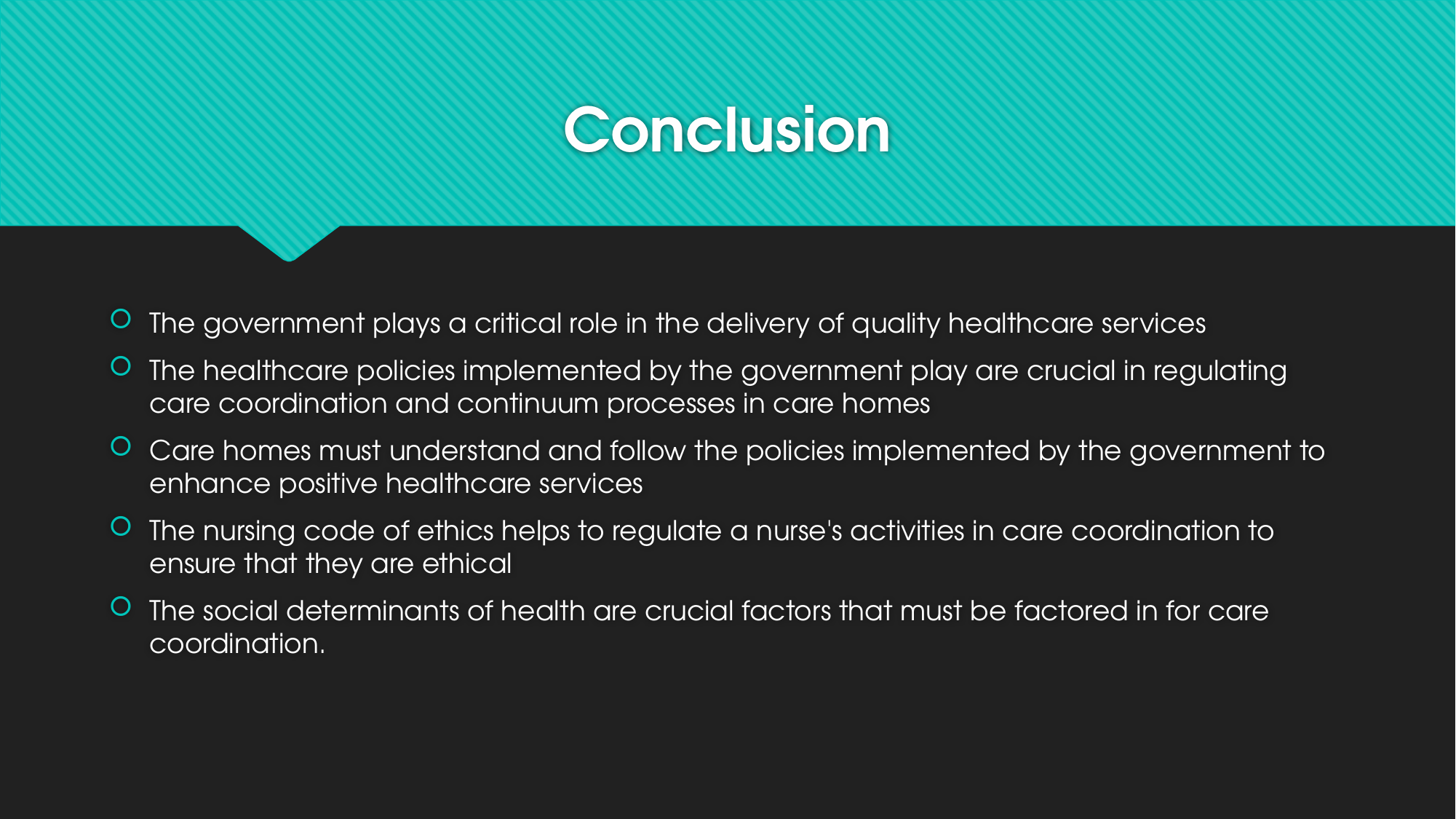

# Conclusion
The government plays a critical role in the delivery of quality healthcare services
The healthcare policies implemented by the government play are crucial in regulating care coordination and continuum processes in care homes
Care homes must understand and follow the policies implemented by the government to enhance positive healthcare services
The nursing code of ethics helps to regulate a nurse's activities in care coordination to ensure that they are ethical
The social determinants of health are crucial factors that must be factored in for care coordination.